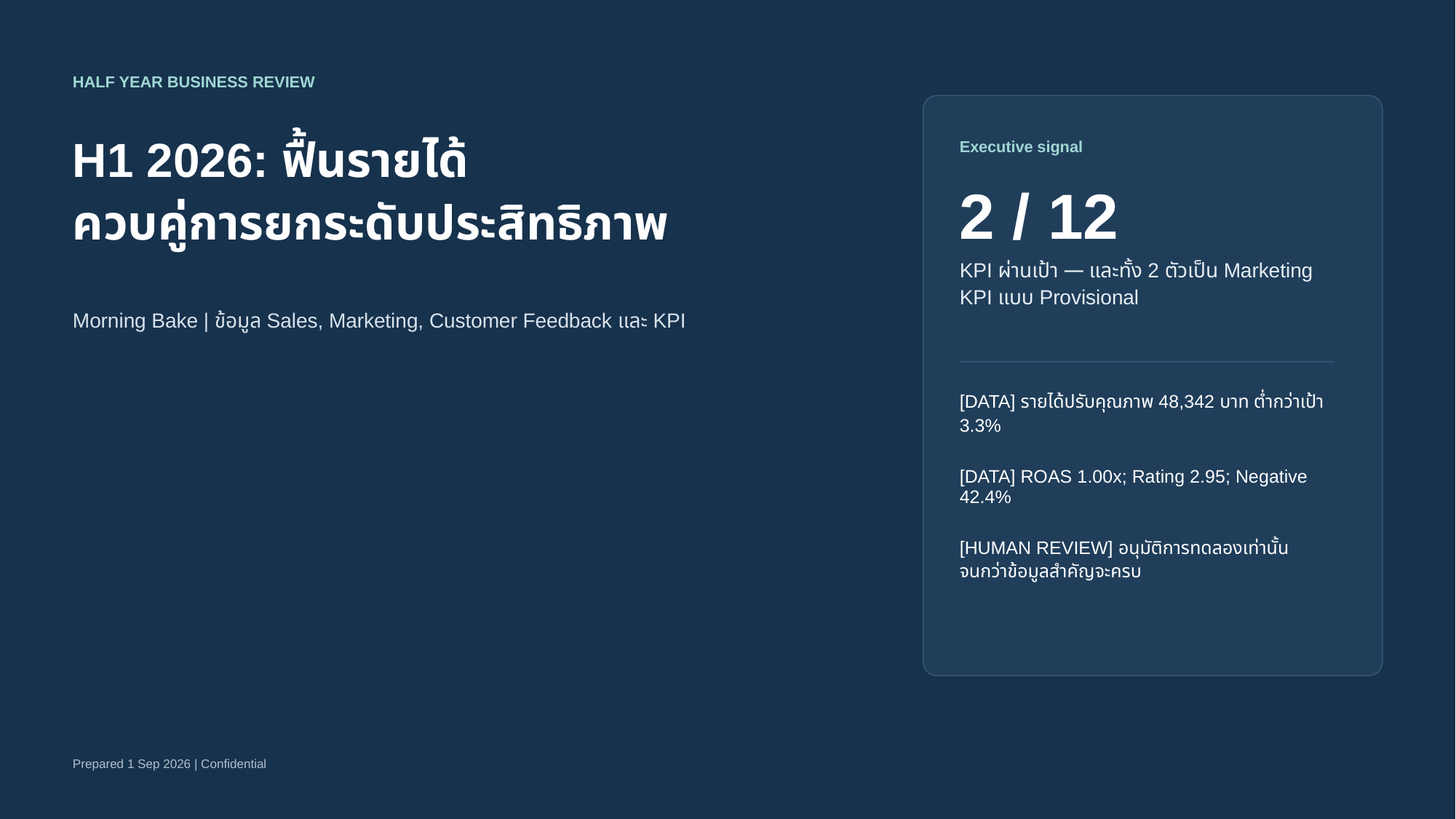

HALF YEAR BUSINESS REVIEW

Executive signal
H1 2026: ฟื้นรายได้
ควบคู่การยกระดับประสิทธิภาพ
2 / 12
KPI ผ่านเป้า — และทั้ง 2 ตัวเป็น Marketing KPI แบบ Provisional
Morning Bake | ข้อมูล Sales, Marketing, Customer Feedback และ KPI

[DATA] รายได้ปรับคุณภาพ 48,342 บาท ต่ำกว่าเป้า 3.3%

[DATA] ROAS 1.00x; Rating 2.95; Negative 42.4%

[HUMAN REVIEW] อนุมัติการทดลองเท่านั้น จนกว่าข้อมูลสำคัญจะครบ
Prepared 1 Sep 2026 | Confidential